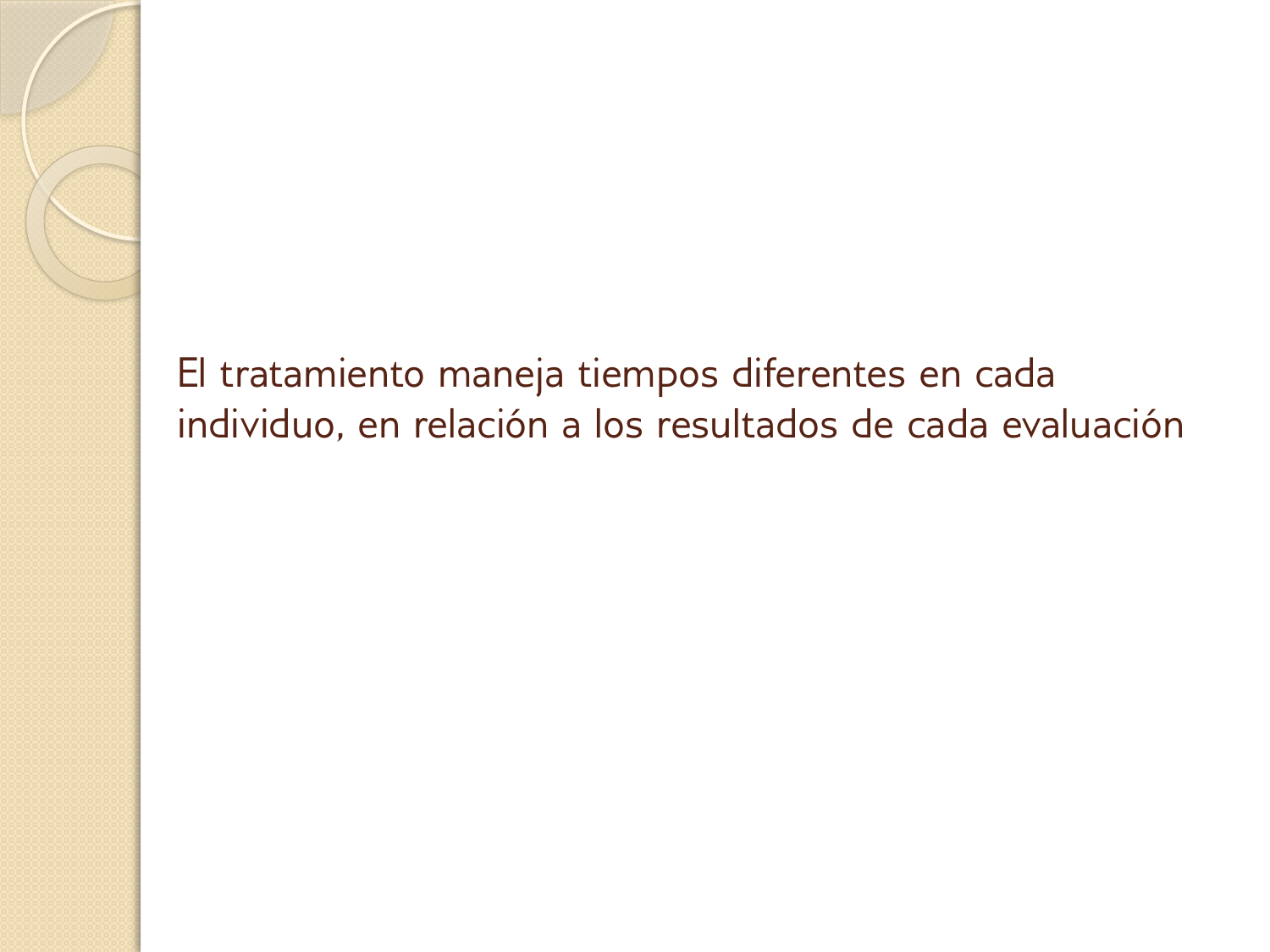

# El tratamiento maneja tiempos diferentes en cada individuo, en relación a los resultados de cada evaluación